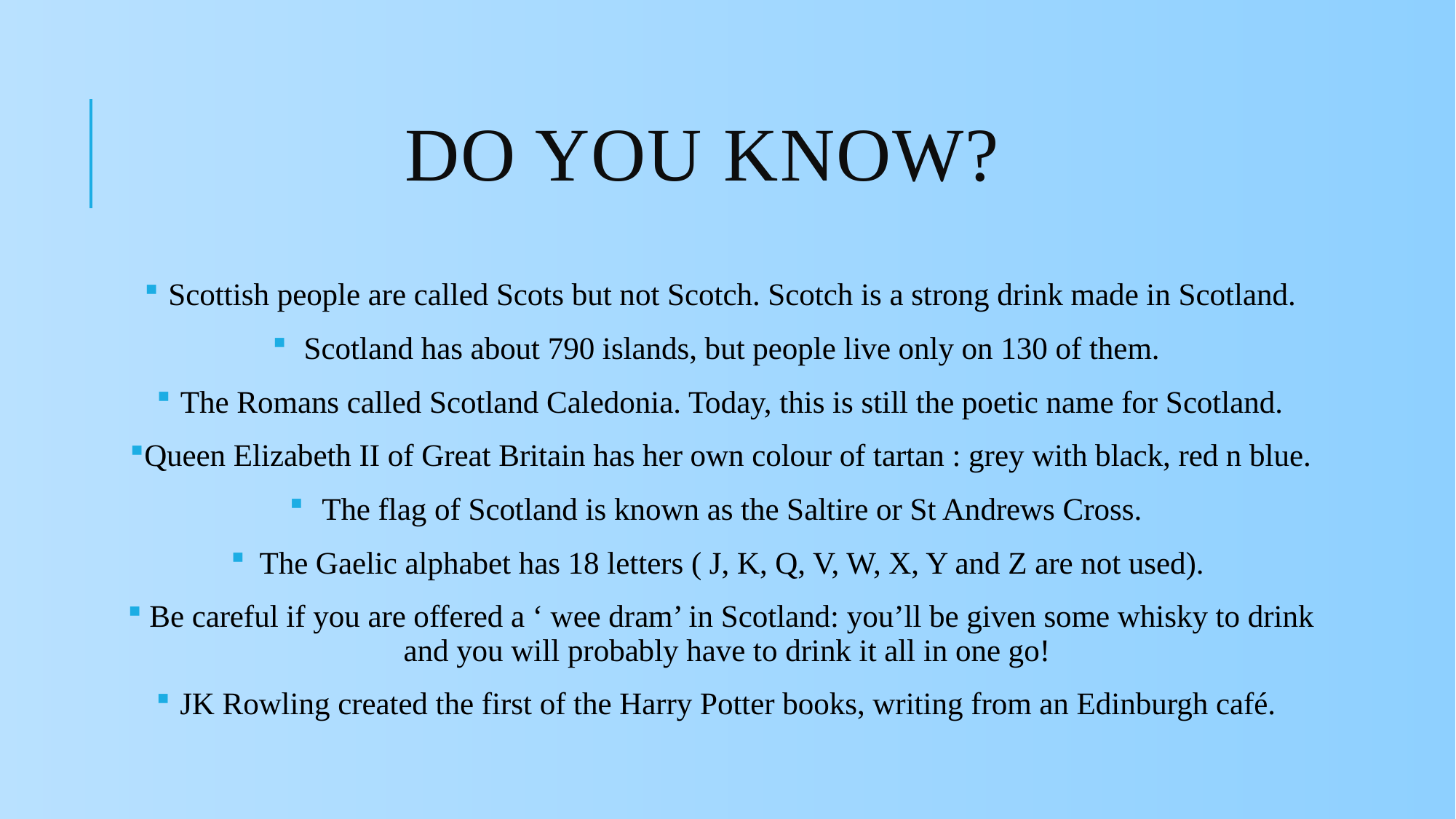

# Do YOU KNOW?
 Scottish people are called Scots but not Scotch. Scotch is a strong drink made in Scotland.
 Scotland has about 790 islands, but people live only on 130 of them.
 The Romans called Scotland Caledonia. Today, this is still the poetic name for Scotland.
Queen Elizabeth II of Great Britain has her own colour of tartan : grey with black, red n blue.
 The flag of Scotland is known as the Saltire or St Andrews Cross.
 The Gaelic alphabet has 18 letters ( J, K, Q, V, W, X, Y and Z are not used).
 Be careful if you are offered a ‘ wee dram’ in Scotland: you’ll be given some whisky to drink and you will probably have to drink it all in one go!
 JK Rowling created the first of the Harry Potter books, writing from an Edinburgh café.